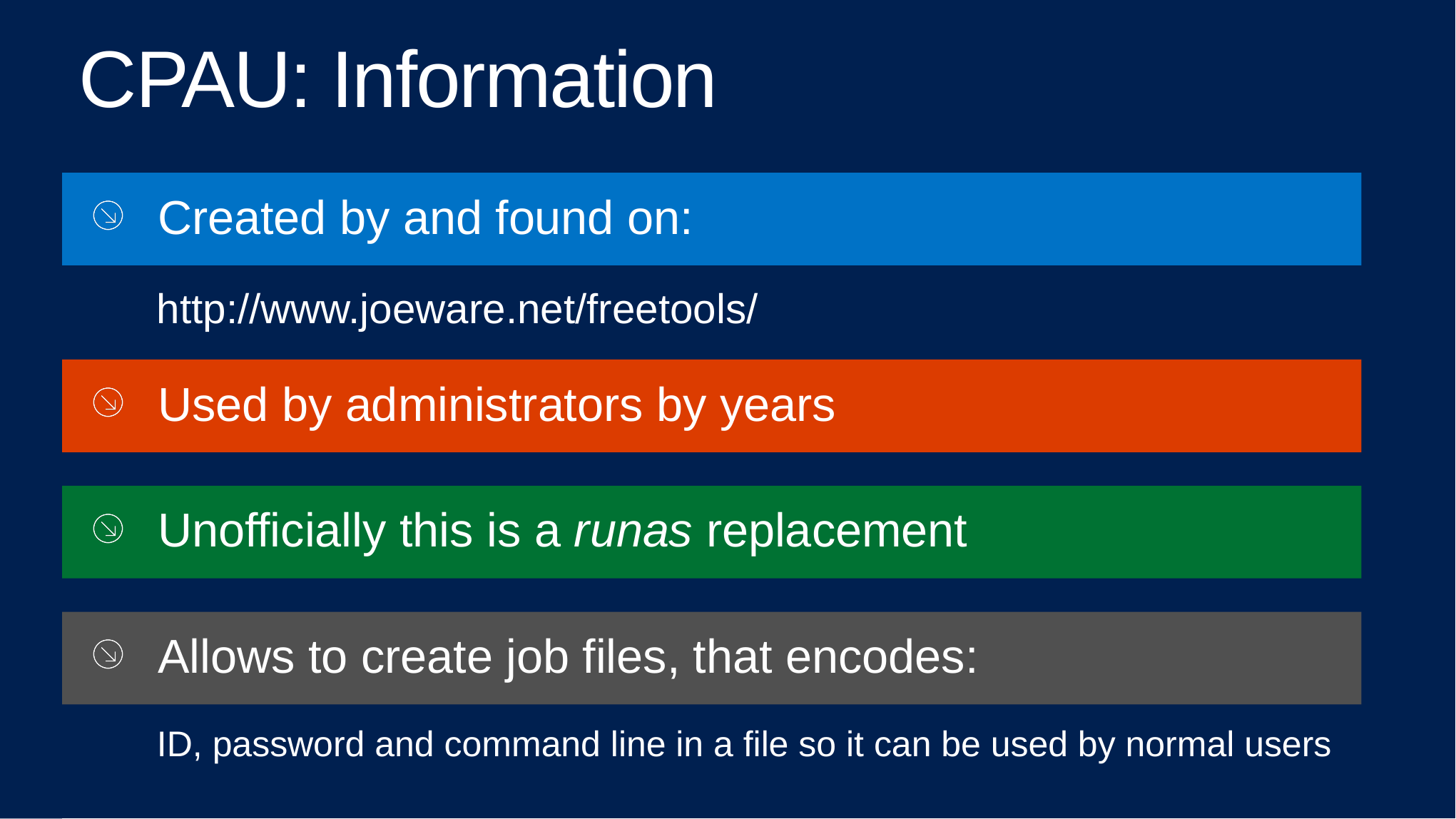

# CPAU: Information

Created by and found on:
http://www.joeware.net/freetools/

Used by administrators by years

Unofficially this is a runas replacement

Allows to create job files, that encodes:
ID, password and command line in a file so it can be used by normal users